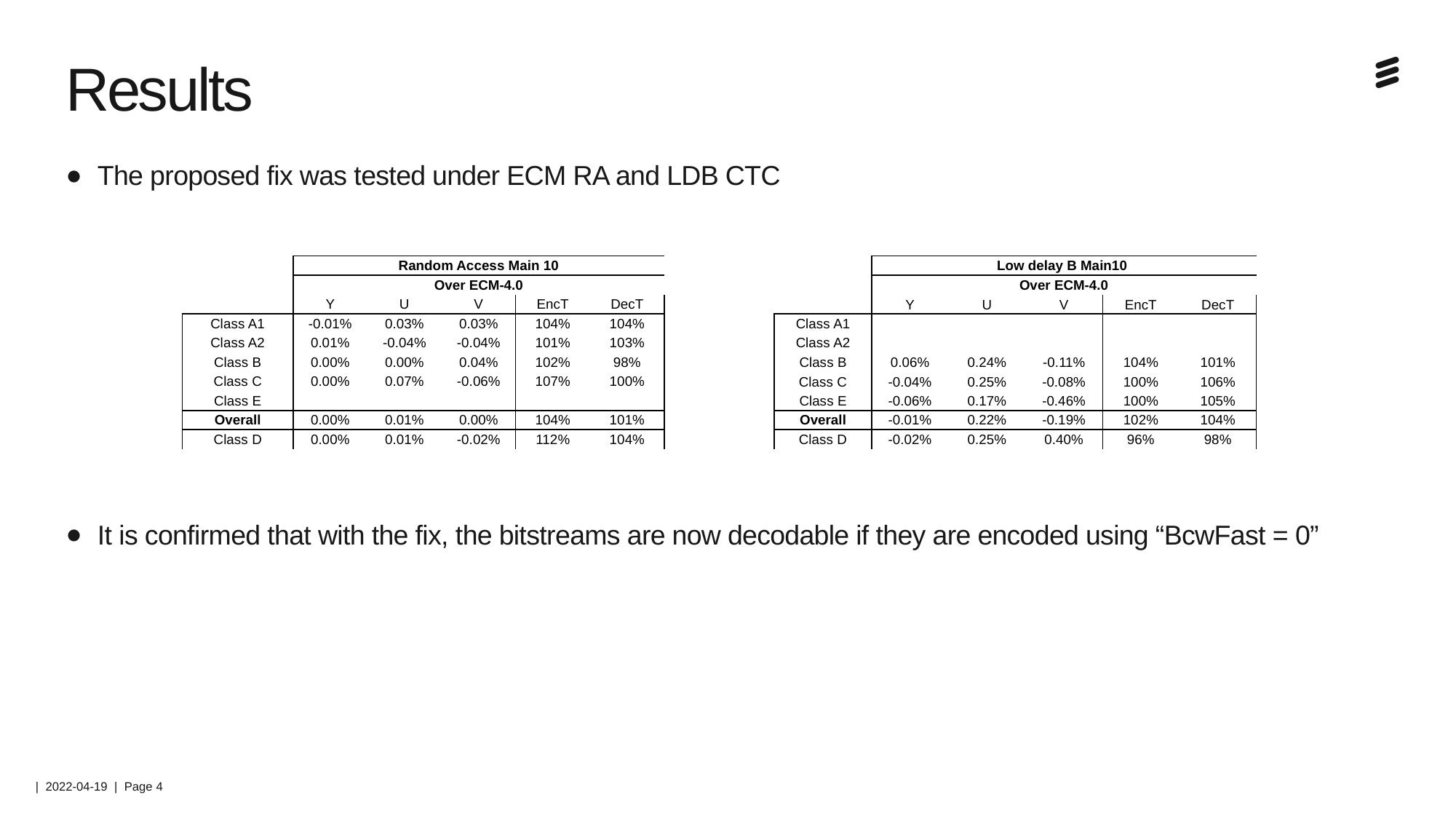

# Results
The proposed fix was tested under ECM RA and LDB CTC

It is confirmed that with the fix, the bitstreams are now decodable if they are encoded using “BcwFast = 0”

|  | Random Access Main 10 |  |  |  |  |
| --- | --- | --- | --- | --- | --- |
|  | Over ECM-4.0 |  |  |  |  |
|  | Y | U | V | EncT | DecT |
| Class A1 | -0.01% | 0.03% | 0.03% | 104% | 104% |
| Class A2 | 0.01% | -0.04% | -0.04% | 101% | 103% |
| Class B | 0.00% | 0.00% | 0.04% | 102% | 98% |
| Class C | 0.00% | 0.07% | -0.06% | 107% | 100% |
| Class E |  |  |  |  |  |
| Overall | 0.00% | 0.01% | 0.00% | 104% | 101% |
| Class D | 0.00% | 0.01% | -0.02% | 112% | 104% |
|  | Low delay B Main10 |  |  |  |  |
| --- | --- | --- | --- | --- | --- |
|  | Over ECM-4.0 |  |  |  |  |
|  | Y | U | V | EncT | DecT |
| Class A1 |  |  |  |  |  |
| Class A2 |  |  |  |  |  |
| Class B | 0.06% | 0.24% | -0.11% | 104% | 101% |
| Class C | -0.04% | 0.25% | -0.08% | 100% | 106% |
| Class E | -0.06% | 0.17% | -0.46% | 100% | 105% |
| Overall | -0.01% | 0.22% | -0.19% | 102% | 104% |
| Class D | -0.02% | 0.25% | 0.40% | 96% | 98% |